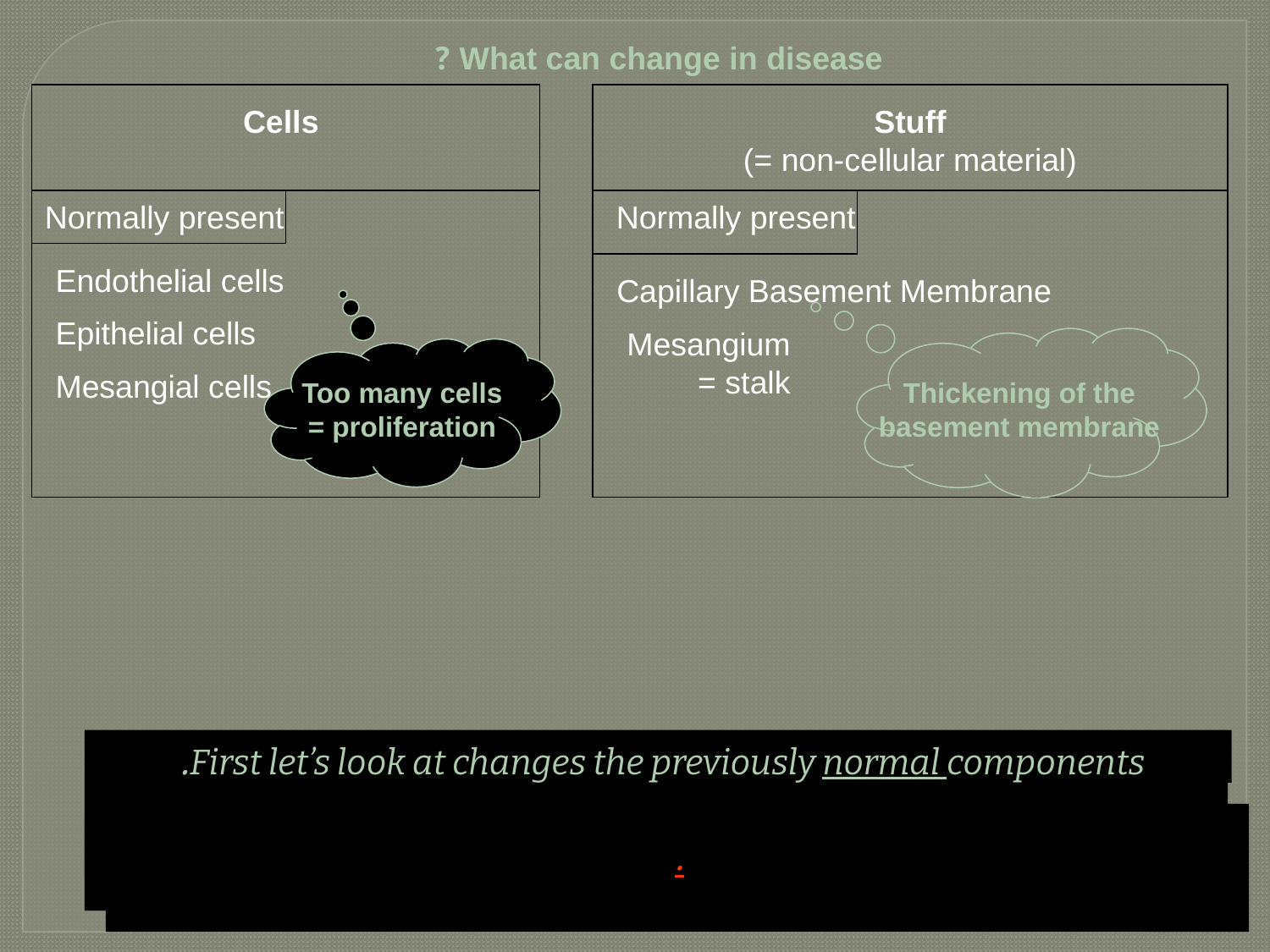

What can change in disease ?

Cells
Stuff
(= non-cellular material)
Normally present

Normally present
Endothelial cells
Capillary Basement Membrane
Epithelial cells
Mesangium
    = stalk
Thickening of the
basement membrane
Too many cells
= proliferation
Mesangial cells

First let’s look at changes the previously normal components.

Now click to see changes in normal non-cellular stuff.

.

Click  to see changes in resident normal cells